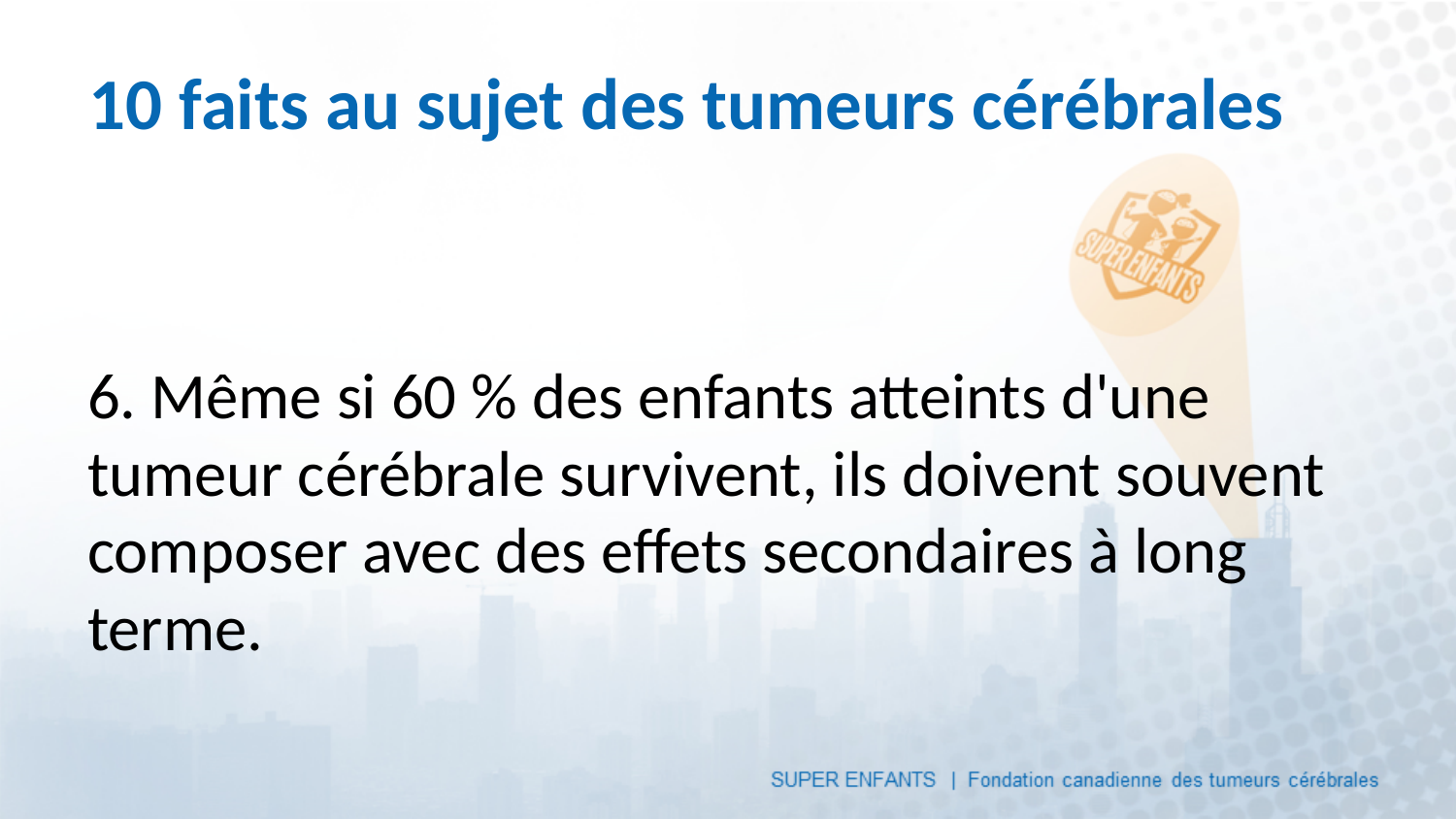

# 10 faits au sujet des tumeurs cérébrales
6. Même si 60 % des enfants atteints d'une tumeur cérébrale survivent, ils doivent souvent composer avec des effets secondaires à long terme.